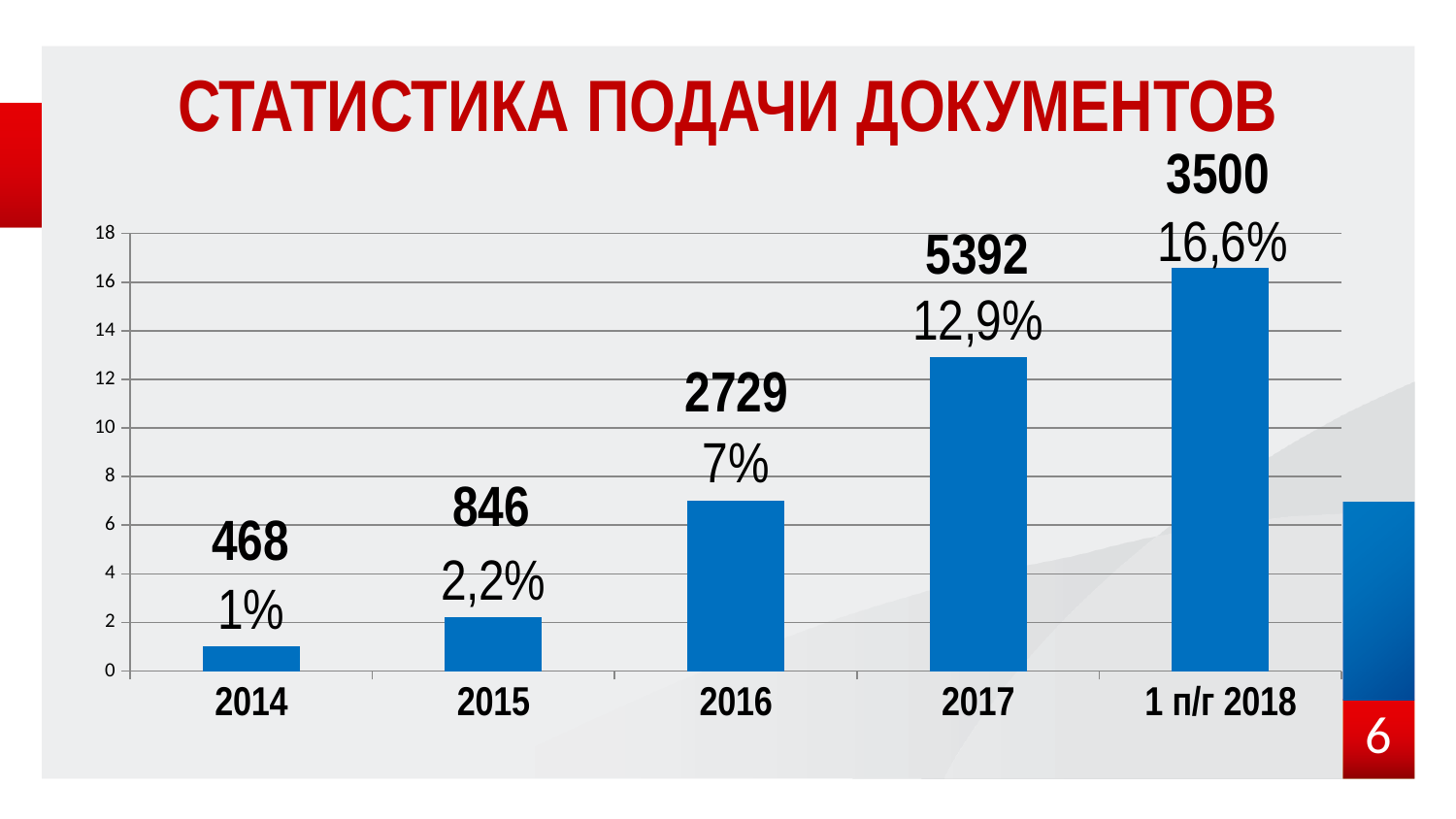

СТАТИСТИКА ПОДАЧИ ДОКУМЕНТОВ

### Chart

| Category | % |
|---|---|
| 2014 | 1.0 |
| 2015 | 2.2 |
| 2016 | 7.0 |
| 2017 | 12.9 |
| 1 п/г 2018 | 16.6 |
6